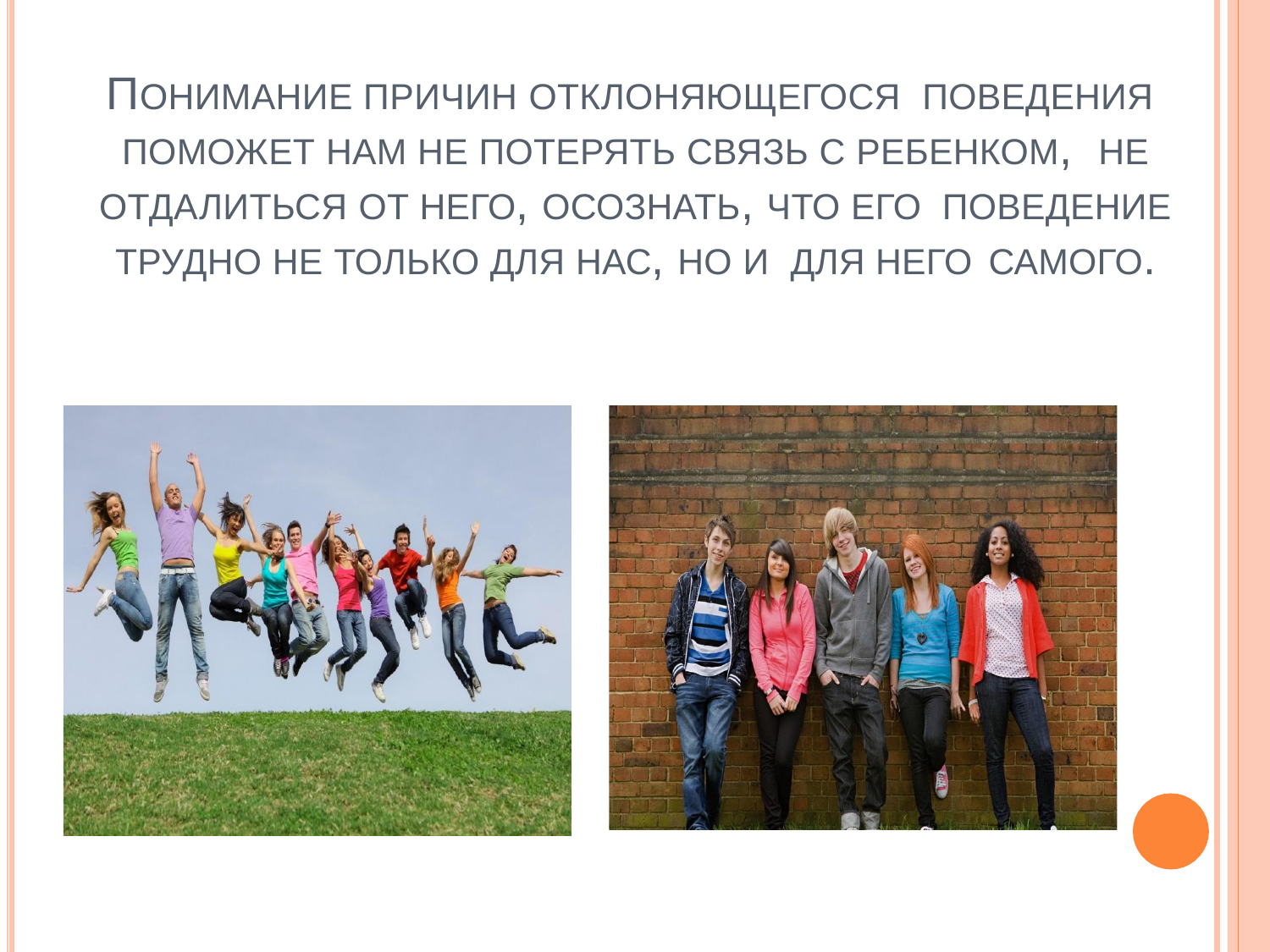

# ПОНИМАНИЕ ПРИЧИН ОТКЛОНЯЮЩЕГОСЯ  ПОВЕДЕНИЯ  ПОМОЖЕТ НАМ НЕ ПОТЕРЯТЬ СВЯЗЬ С РЕБЕНКОМ,  НЕ ОТДАЛИТЬСЯ ОТ НЕГО, ОСОЗНАТЬ, ЧТО ЕГО  ПОВЕДЕНИЕ ТРУДНО НЕ ТОЛЬКО ДЛЯ НАС, НО И  ДЛЯ НЕГО САМОГО.